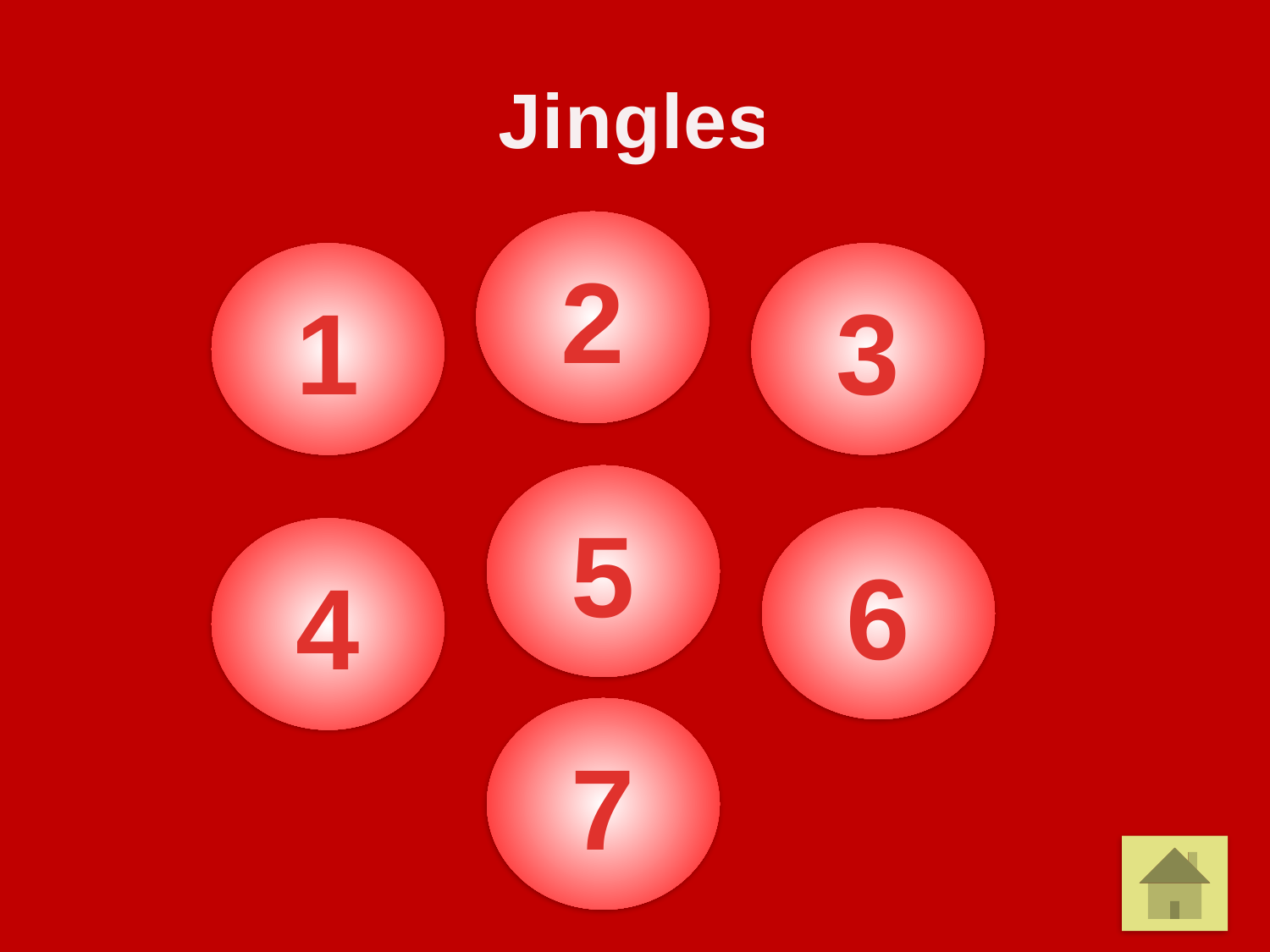

# Jingles
2
1
3
5
6
4
7